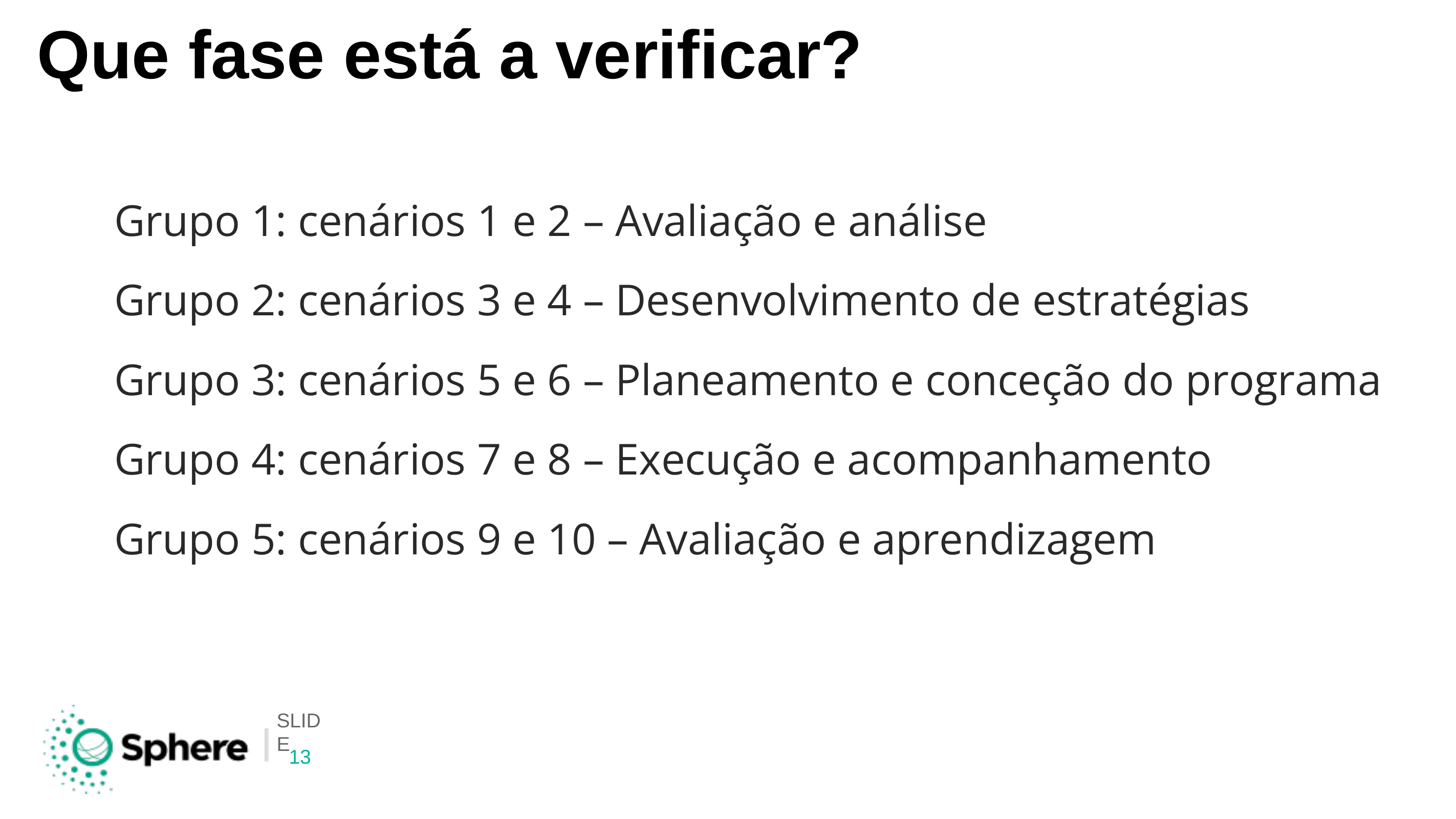

# Que fase está a verificar?
Grupo 1: cenários 1 e 2 – Avaliação e análise
Grupo 2: cenários 3 e 4 – Desenvolvimento de estratégias
Grupo 3: cenários 5 e 6 – Planeamento e conceção do programa
Grupo 4: cenários 7 e 8 – Execução e acompanhamento
Grupo 5: cenários 9 e 10 – Avaliação e aprendizagem
13